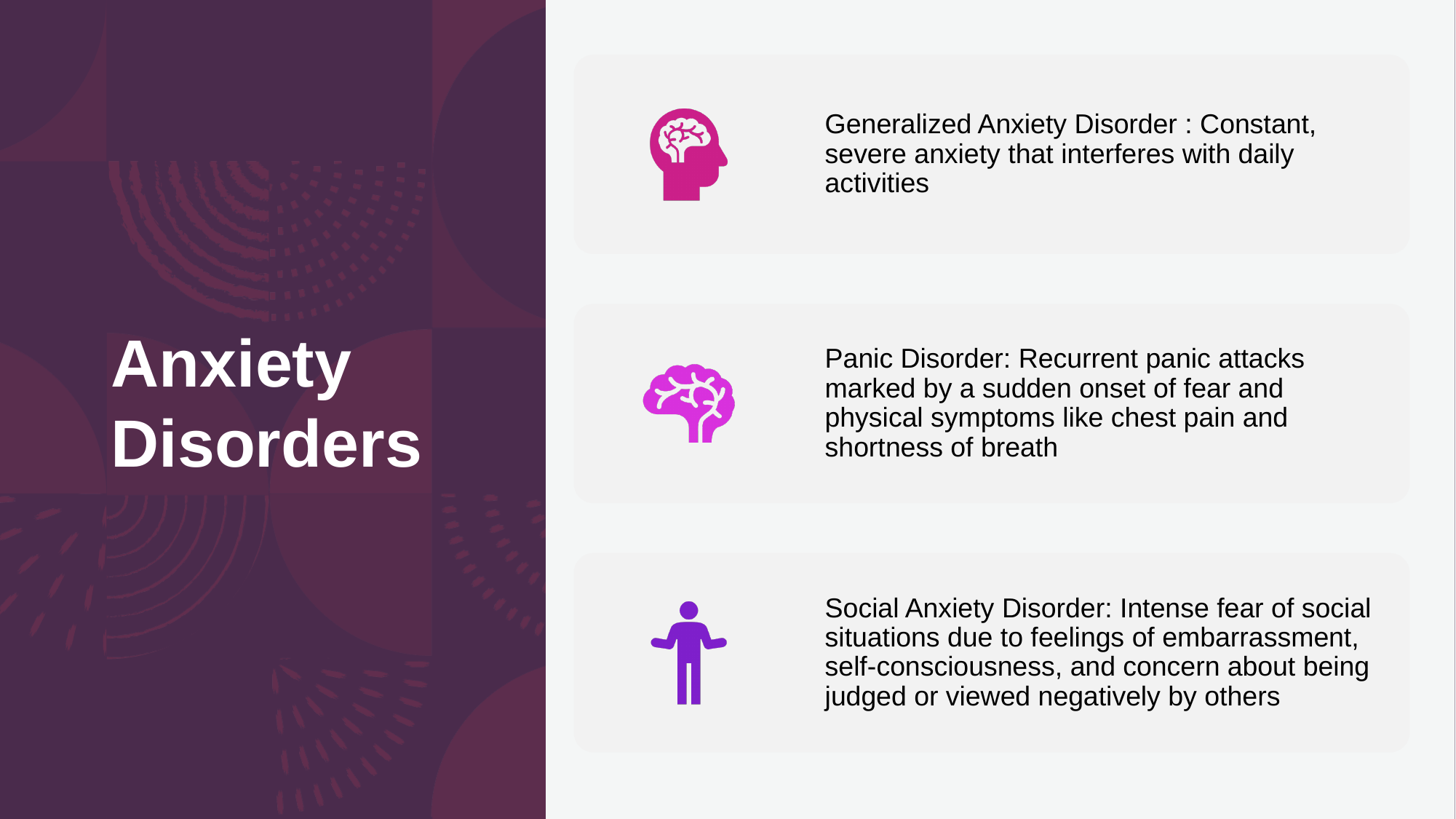

Generalized Anxiety Disorder : Constant, severe anxiety that interferes with daily activities
Panic Disorder: Recurrent panic attacks marked by a sudden onset of fear and physical symptoms like chest pain and shortness of breath
Social Anxiety Disorder: Intense fear of social situations due to feelings of embarrassment, self-consciousness, and concern about being judged or viewed negatively by others
# Anxiety Disorders